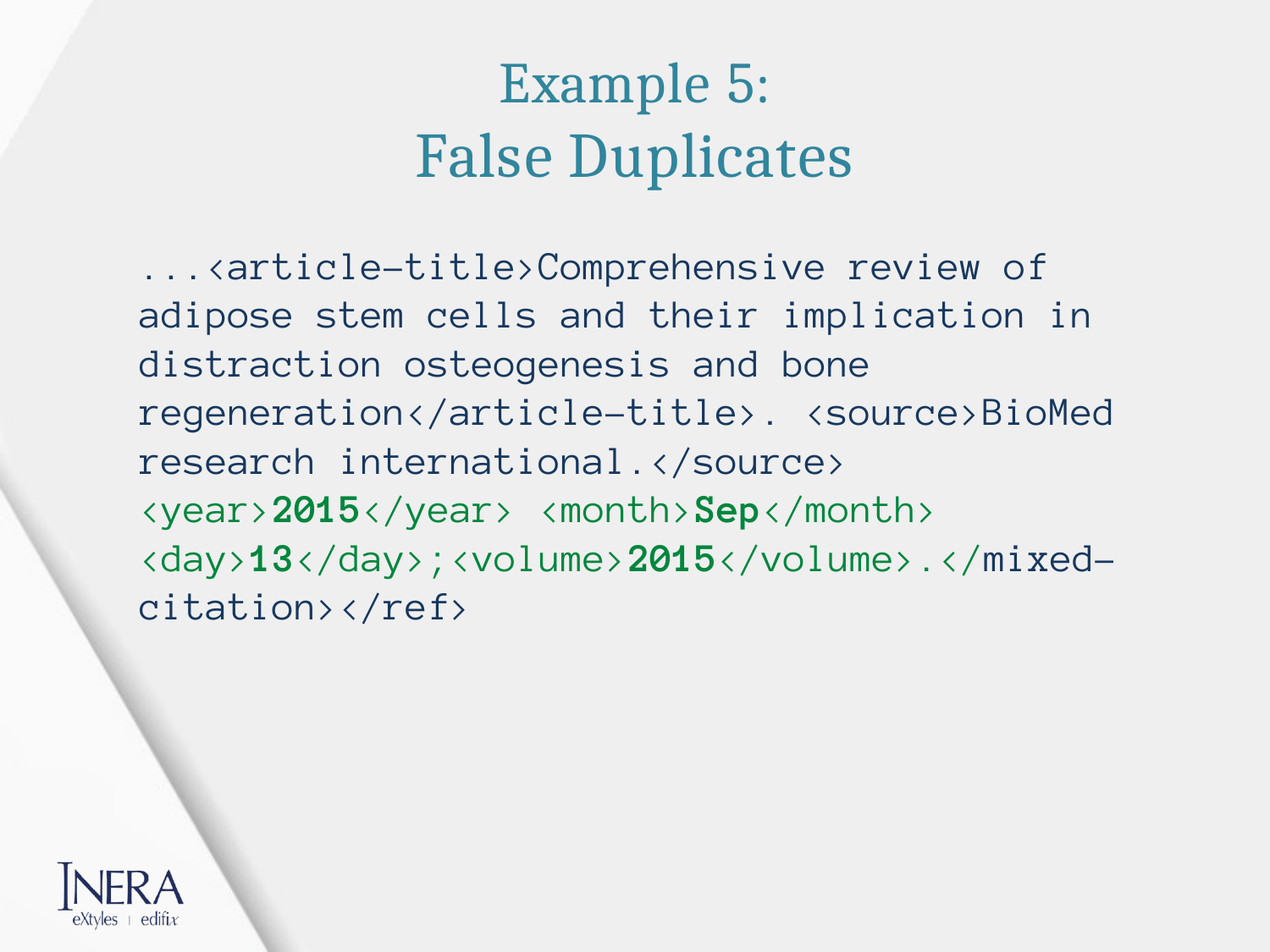

# Example 5: False Duplicates
...<article-title>Comprehensive review of adipose stem cells and their implication in distraction osteogenesis and bone regeneration</article-title>. <source>BioMed research international.</source> <year>2015</year> <month>Sep</month> <day>13</day>;<volume>2015</volume>.</mixed-citation></ref>